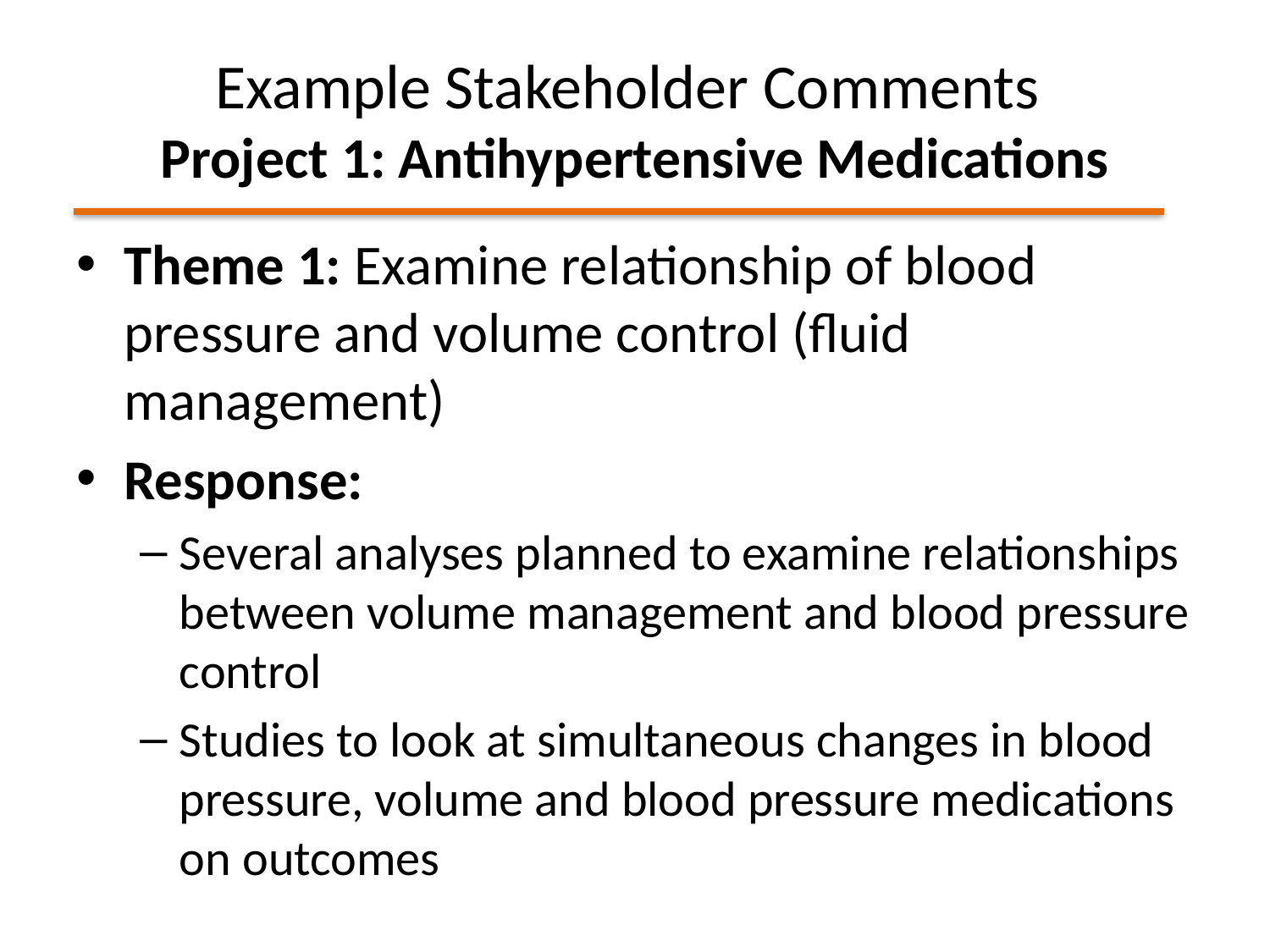

# Example Stakeholder Comments Project 1: Antihypertensive Medications
Theme 1: Examine relationship of blood pressure and volume control (fluid management)
Response:
Several analyses planned to examine relationships between volume management and blood pressure control
Studies to look at simultaneous changes in blood pressure, volume and blood pressure medications on outcomes